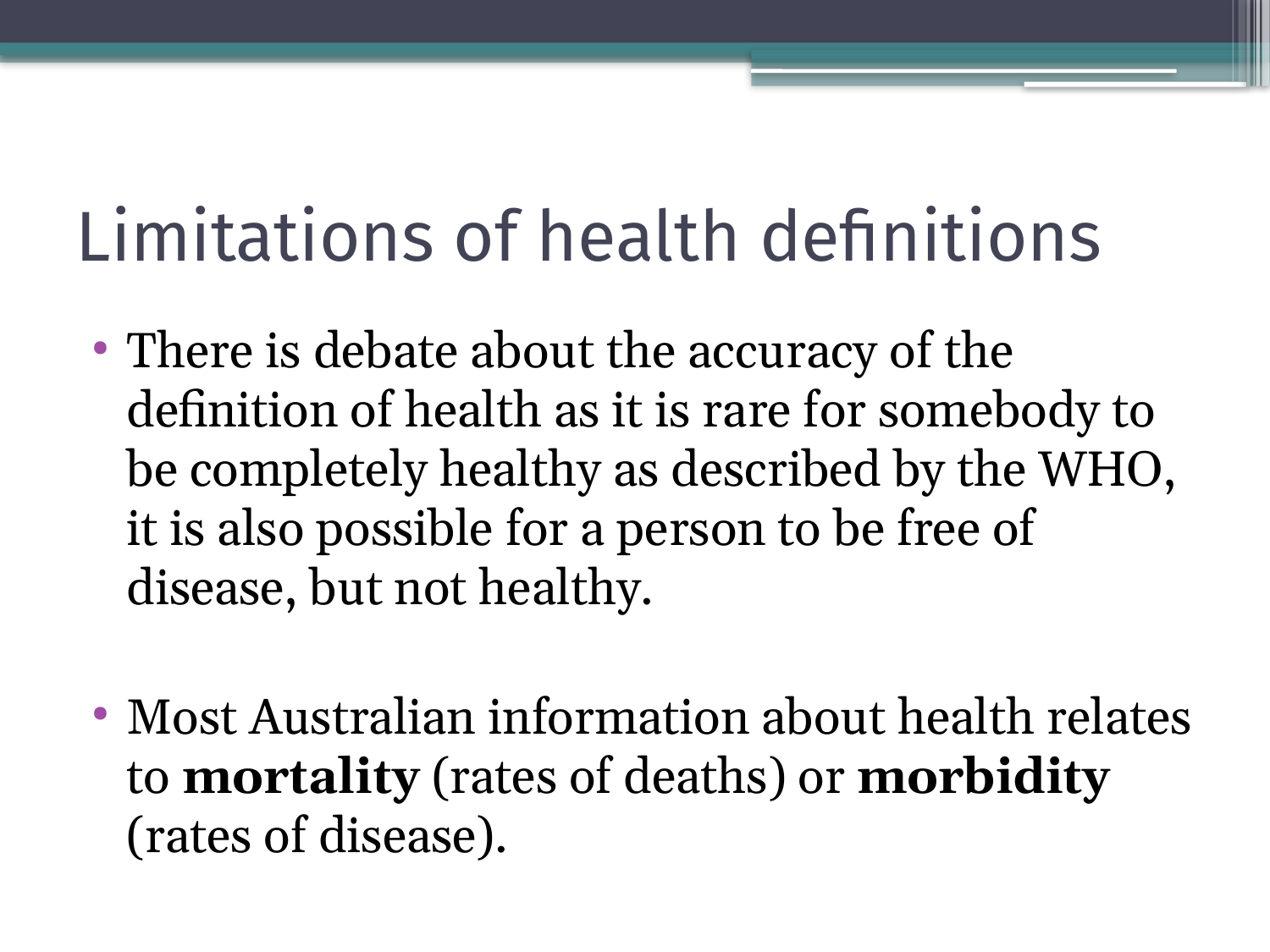

# Limitations of health definitions
There is debate about the accuracy of the definition of health as it is rare for somebody to be completely healthy as described by the WHO, it is also possible for a person to be free of disease, but not healthy.

Most Australian information about health relates to mortality (rates of deaths) or morbidity (rates of disease).